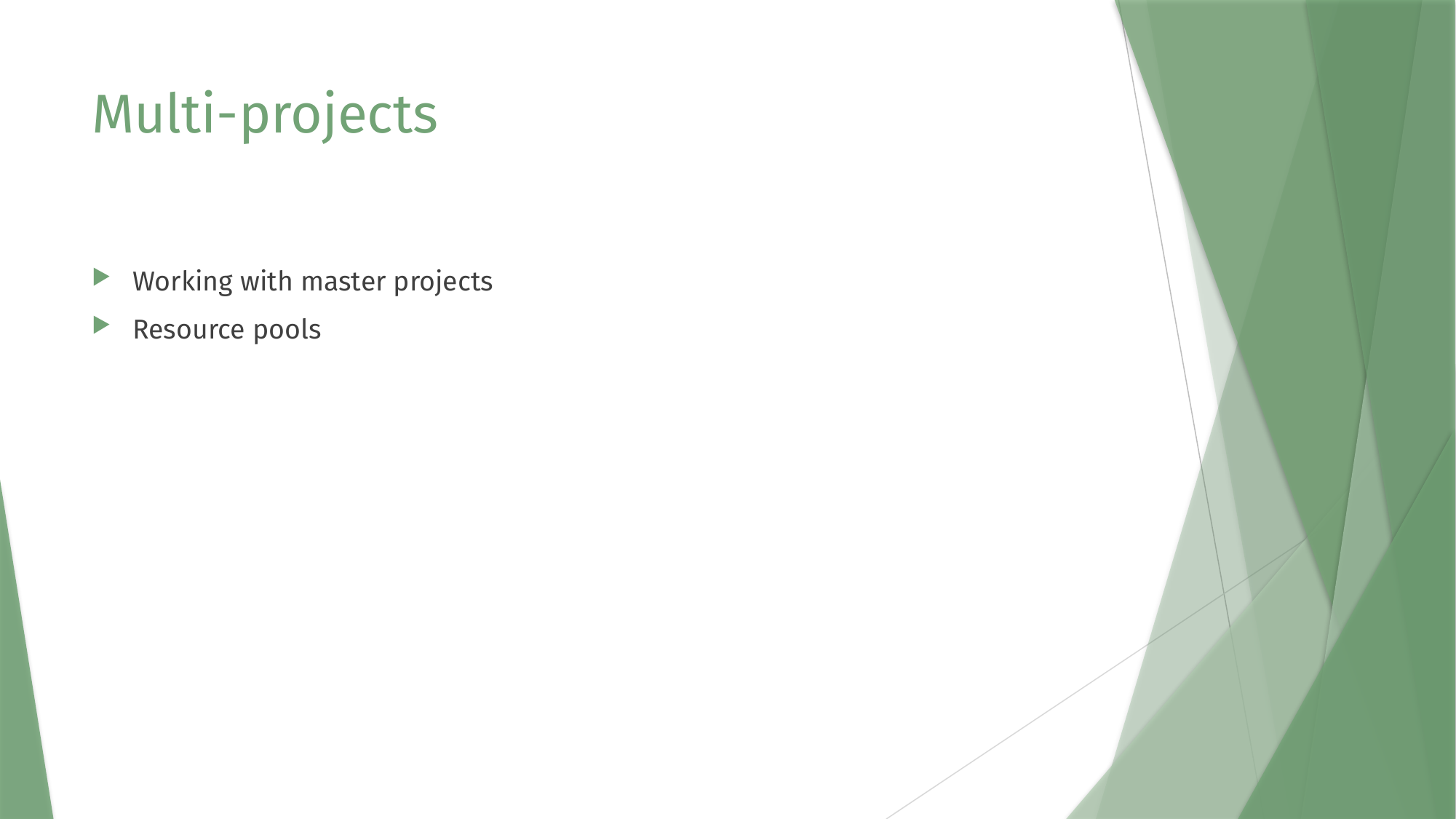

# Multi-projects
Working with master projects
Resource pools